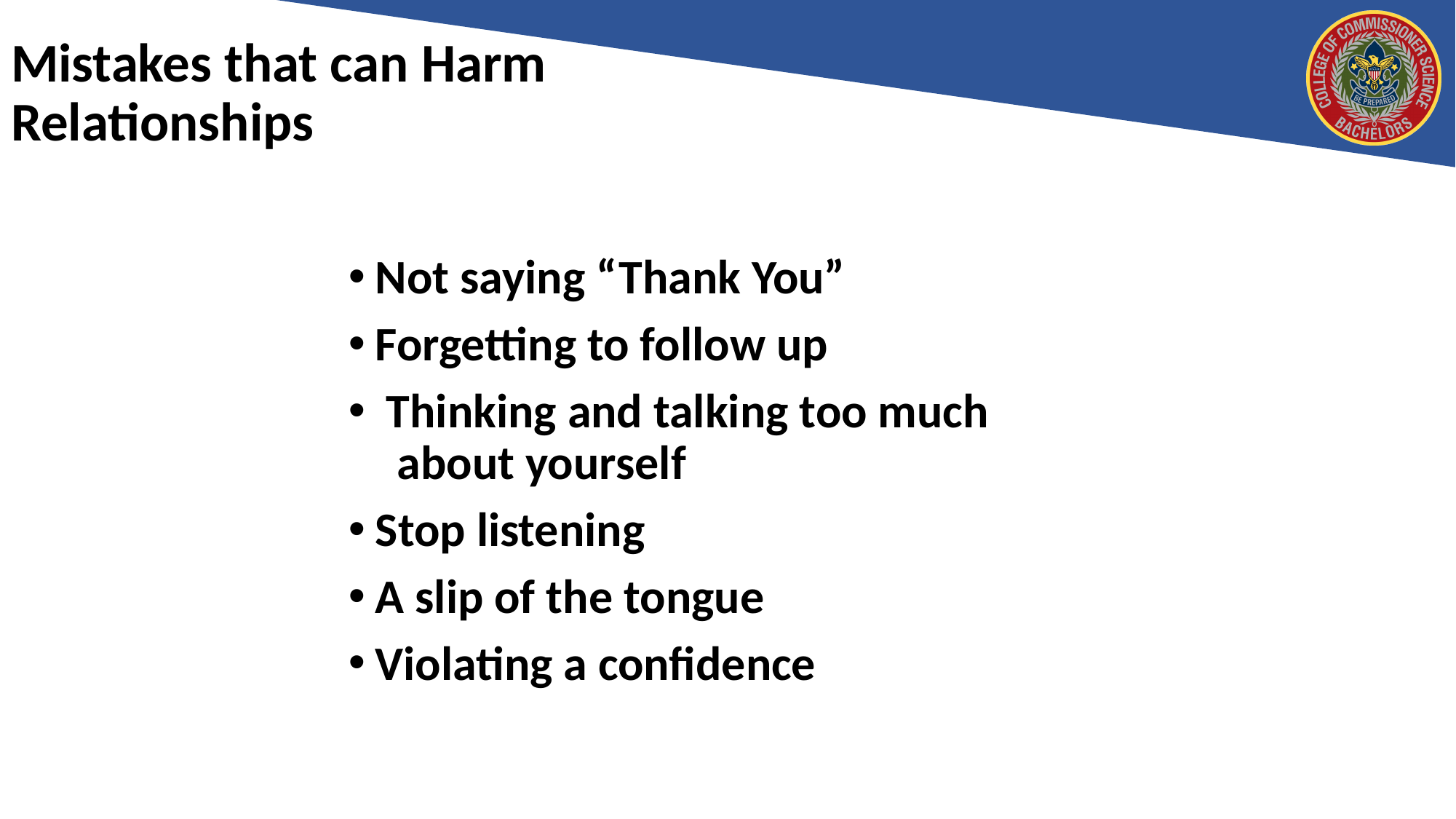

# Mistakes that can Harm Relationships
Not saying “Thank You”
Forgetting to follow up
 Thinking and talking too much
  about yourself
Stop listening
A slip of the tongue
Violating a confidence